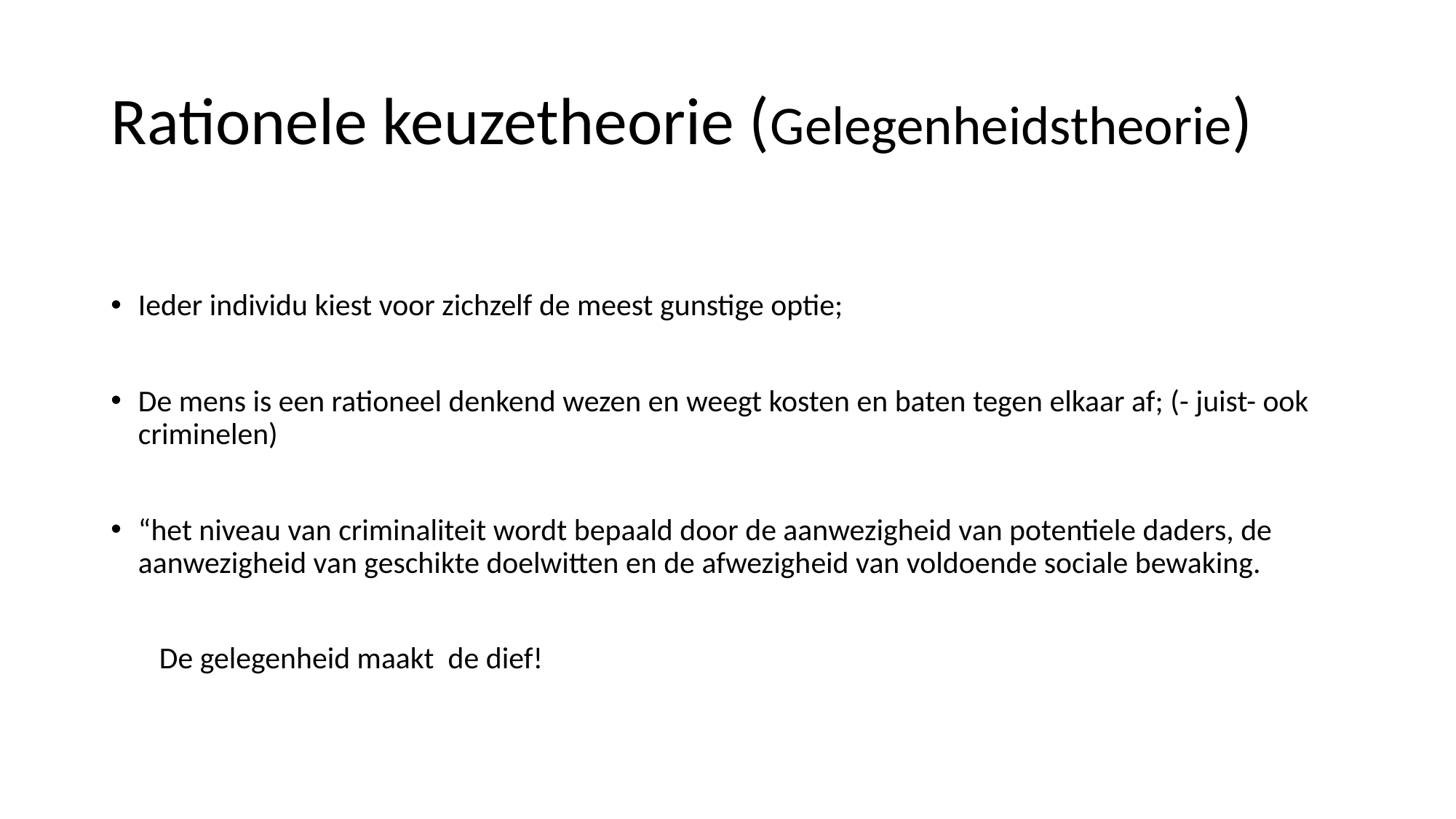

# Rationele keuzetheorie (Gelegenheidstheorie)

Ieder individu kiest voor zichzelf de meest gunstige optie;

De mens is een rationeel denkend wezen en weegt kosten en baten tegen elkaar af; (- juist- ook criminelen)

“het niveau van criminaliteit wordt bepaald door de aanwezigheid van potentiele daders, de aanwezigheid van geschikte doelwitten en de afwezigheid van voldoende sociale bewaking.

       De gelegenheid maakt  de dief!